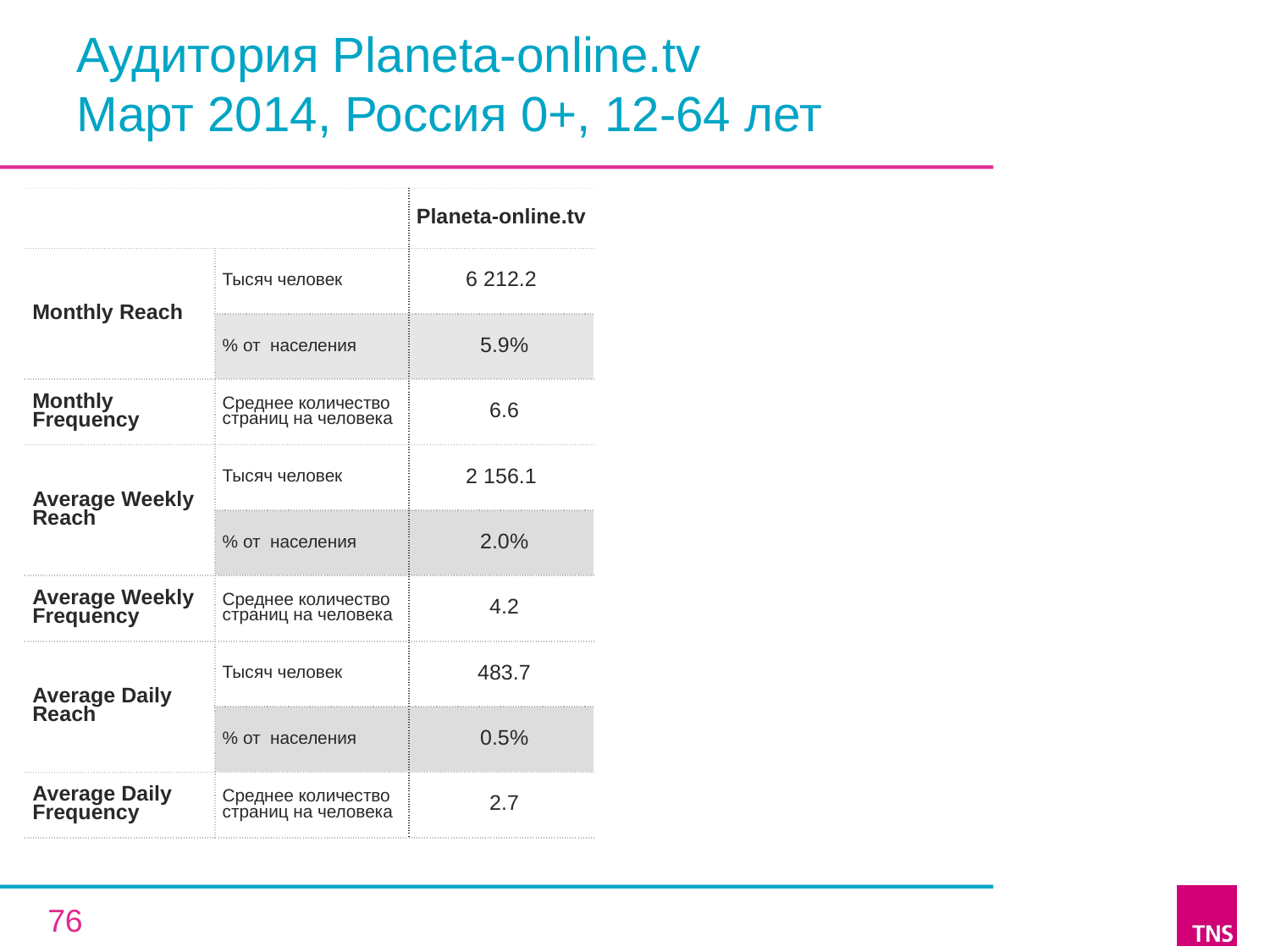

# Аудитория Planeta-online.tv Март 2014, Россия 0+, 12-64 лет
|  |  | Planeta-online.tv |
| --- | --- | --- |
| Monthly Reach | Тысяч человек | 6 212.2 |
|  | % от населения | 5.9% |
| Monthly Frequency | Среднее количество страниц на человека | 6.6 |
| Average Weekly Reach | Тысяч человек | 2 156.1 |
|  | % от населения | 2.0% |
| Average Weekly Frequency | Среднее количество страниц на человека | 4.2 |
| Average Daily Reach | Тысяч человек | 483.7 |
|  | % от населения | 0.5% |
| Average Daily Frequency | Среднее количество страниц на человека | 2.7 |

76